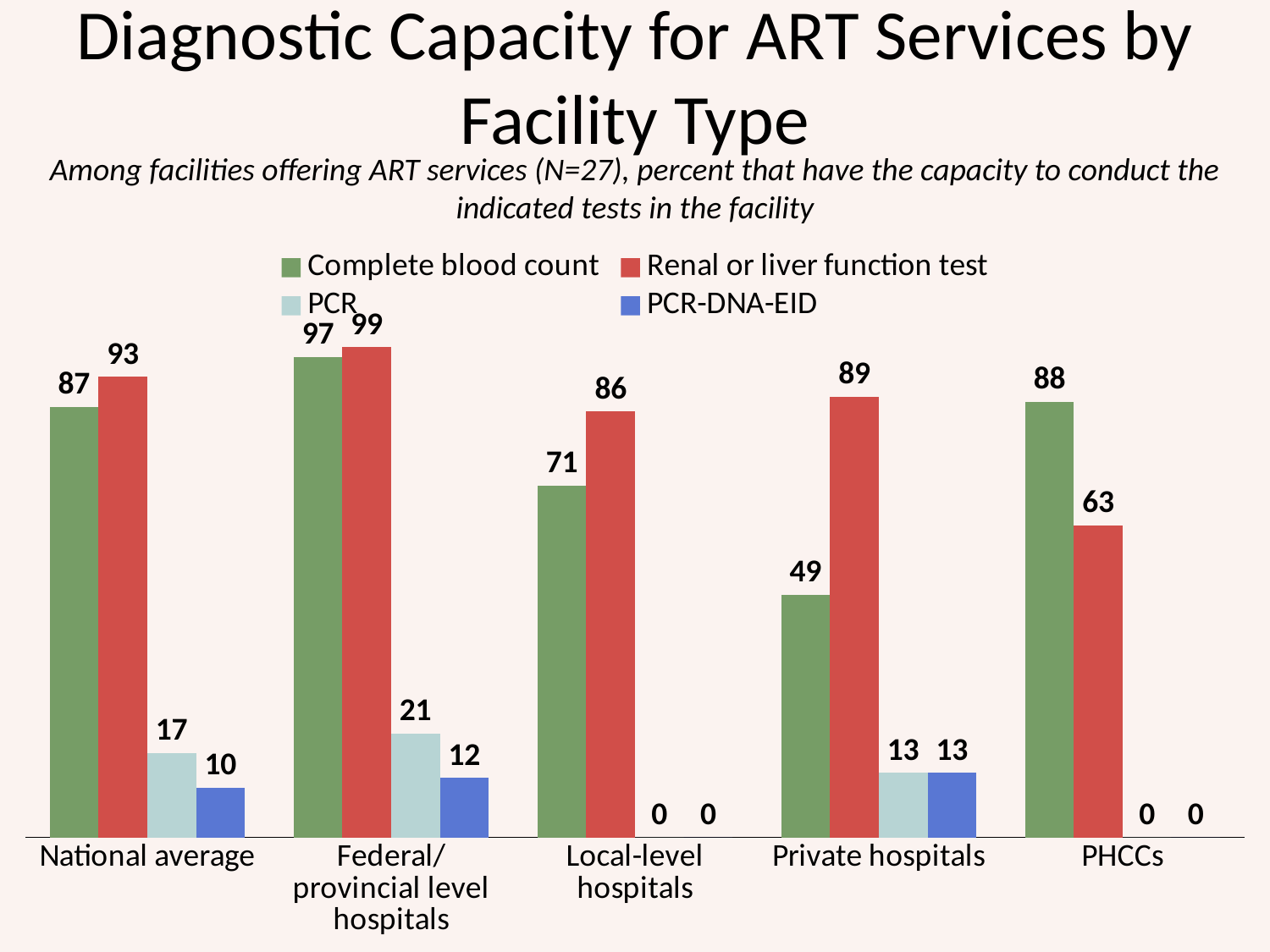

# Diagnostic Capacity for ART Services by Facility Type
Among facilities offering ART services (N=27), percent that have the capacity to conduct the indicated tests in the facility

### Chart

| Category | Complete blood count | Renal or liver function test | PCR | PCR-DNA-EID |
|---|---|---|---|---|
| National average | 87.0 | 93.0 | 17.0 | 10.0 |
| Federal/provincial level hospitals | 97.0 | 99.0 | 21.0 | 12.0 |
| Local-level hospitals | 71.0 | 86.0 | 0.0 | 0.0 |
| Private hospitals | 49.0 | 89.0 | 13.0 | 13.0 |
| PHCCs | 88.0 | 63.0 | 0.0 | 0.0 |